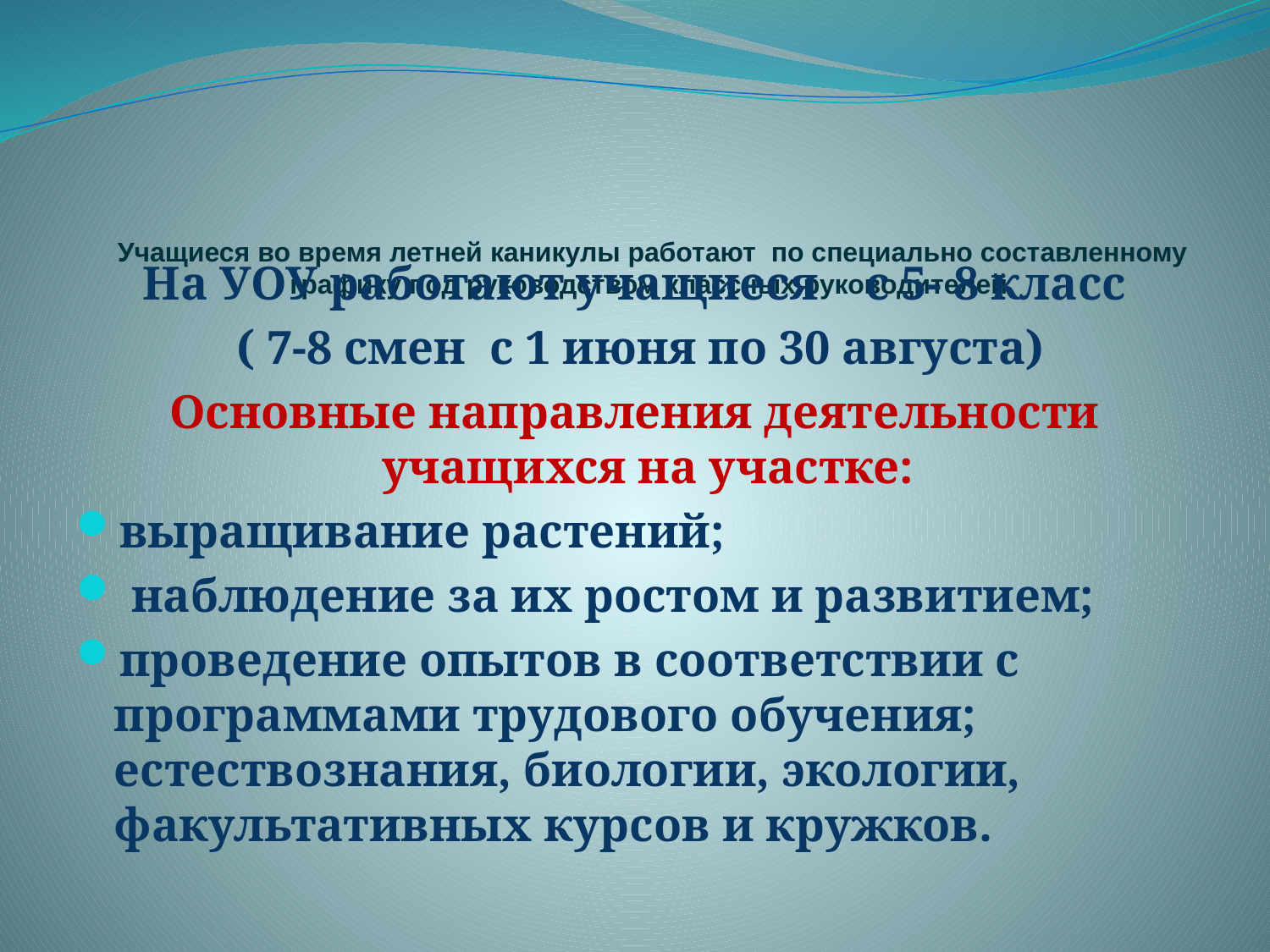

# Учащиеся во время летней каникулы работают  по специально составленному графику под руководством классных руководителей.
 На УОУ работают учащиеся    с 5- 8 класс
 ( 7-8 смен  с 1 июня по 30 августа)
Основные направления деятельности учащихся на участке:
выращивание растений;
 наблюдение за их ростом и развитием;
проведение опытов в соответствии с программами трудового обучения; естествознания, биологии, экологии, факультативных курсов и кружков.